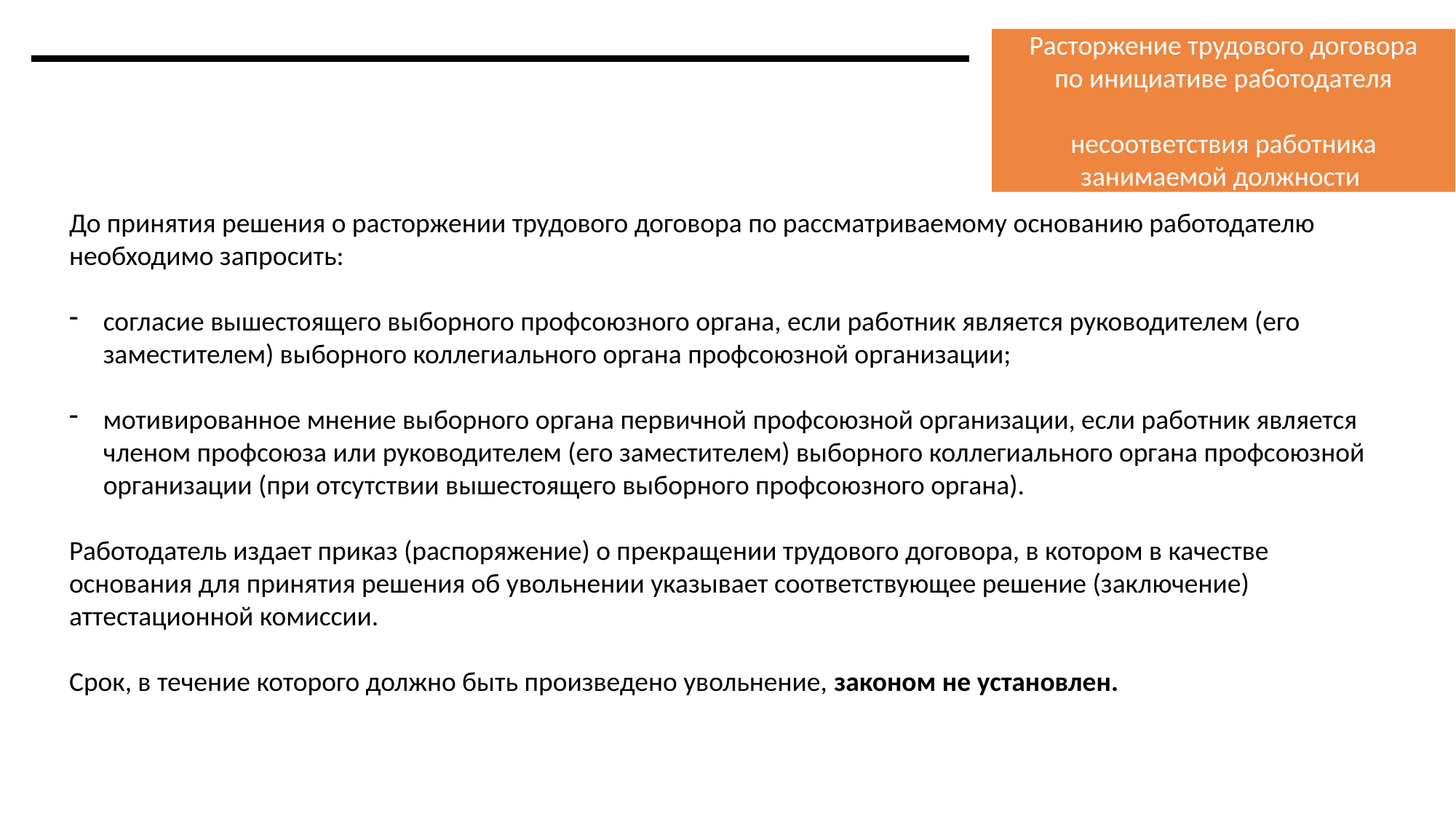

Расторжение трудового договора по инициативе работодателя

несоответствия работника занимаемой должности

До принятия решения о расторжении трудового договора по рассматриваемому основанию работодателю необходимо запросить:

согласие вышестоящего выборного профсоюзного органа, если работник является руководителем (его заместителем) выборного коллегиального органа профсоюзной организации;

мотивированное мнение выборного органа первичной профсоюзной организации, если работник является членом профсоюза или руководителем (его заместителем) выборного коллегиального органа профсоюзной организации (при отсутствии вышестоящего выборного профсоюзного органа).

Работодатель издает приказ (распоряжение) о прекращении трудового договора, в котором в качестве основания для принятия решения об увольнении указывает соответствующее решение (заключение) аттестационной комиссии.

Срок, в течение которого должно быть произведено увольнение, законом не установлен.